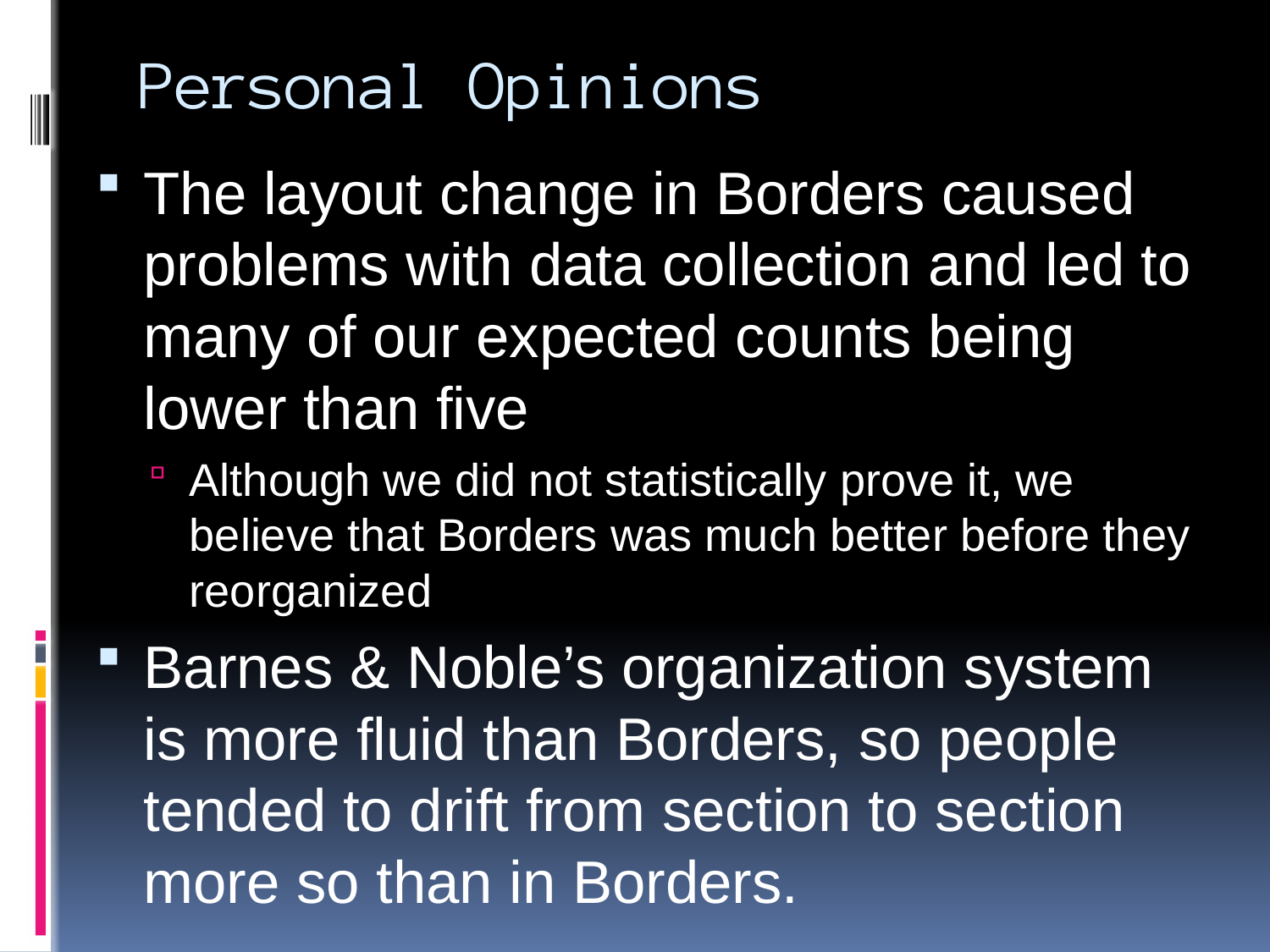

# Personal Opinions
The layout change in Borders caused problems with data collection and led to many of our expected counts being lower than five
Although we did not statistically prove it, we believe that Borders was much better before they reorganized
Barnes & Noble’s organization system is more fluid than Borders, so people tended to drift from section to section more so than in Borders.